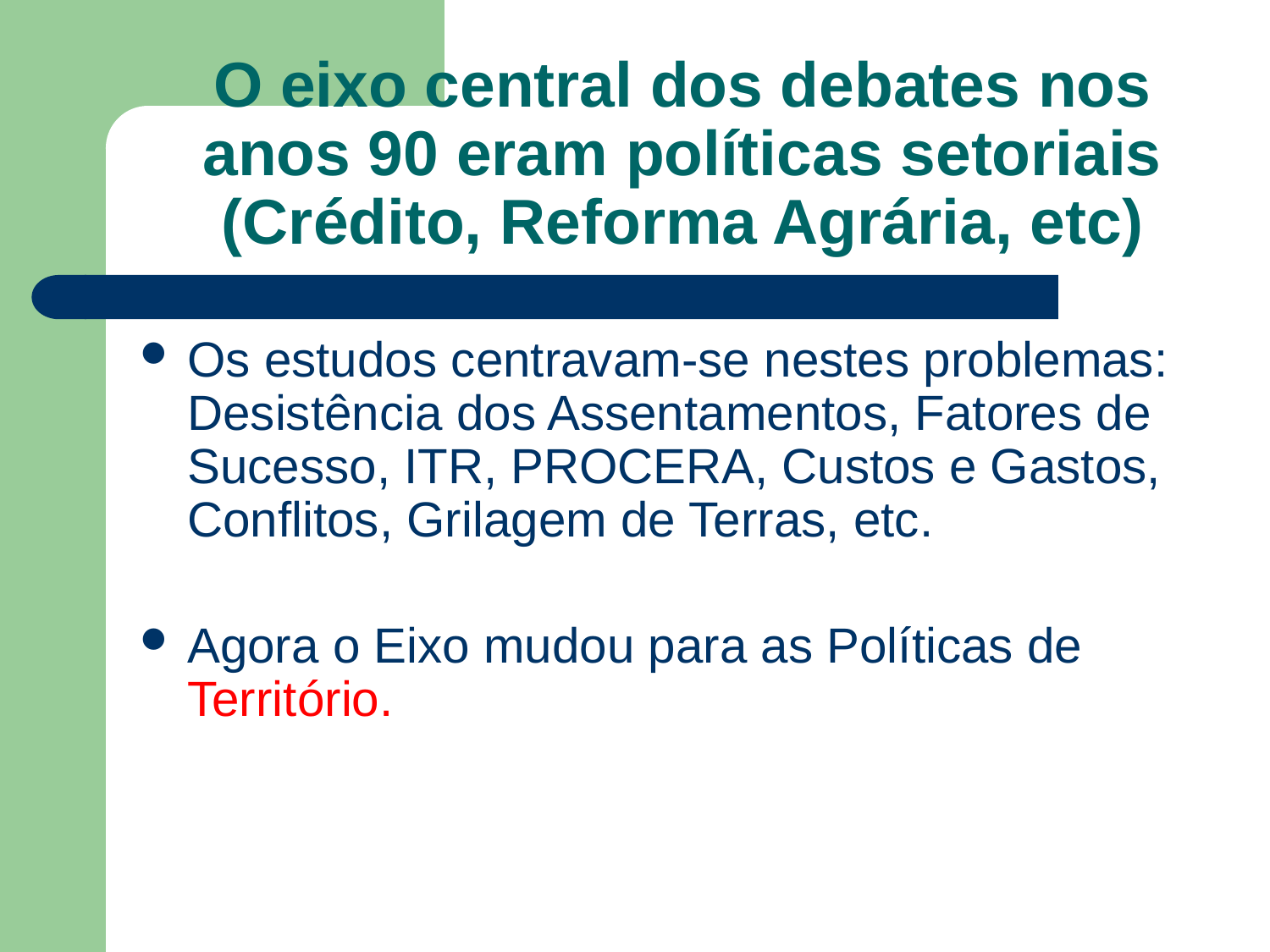

# O eixo central dos debates nos anos 90 eram políticas setoriais (Crédito, Reforma Agrária, etc)
Os estudos centravam-se nestes problemas: Desistência dos Assentamentos, Fatores de Sucesso, ITR, PROCERA, Custos e Gastos, Conflitos, Grilagem de Terras, etc.

Agora o Eixo mudou para as Políticas de Território.